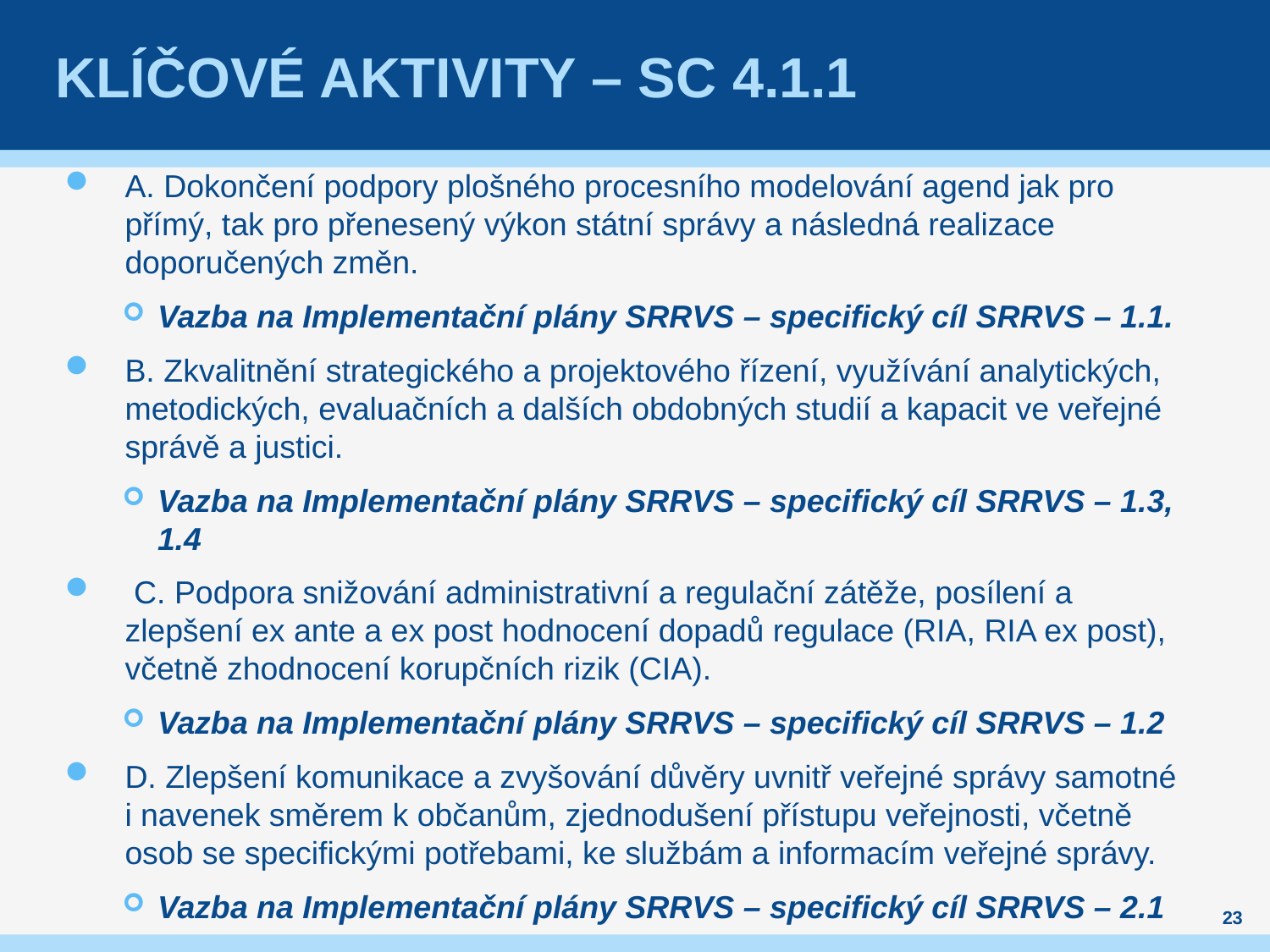

# Klíčové aktivity – SC 4.1.1
A. Dokončení podpory plošného procesního modelování agend jak pro přímý, tak pro přenesený výkon státní správy a následná realizace doporučených změn.
Vazba na Implementační plány SRRVS – specifický cíl SRRVS – 1.1.
B. Zkvalitnění strategického a projektového řízení, využívání analytických, metodických, evaluačních a dalších obdobných studií a kapacit ve veřejné správě a justici.
Vazba na Implementační plány SRRVS – specifický cíl SRRVS – 1.3, 1.4
 C. Podpora snižování administrativní a regulační zátěže, posílení a zlepšení ex ante a ex post hodnocení dopadů regulace (RIA, RIA ex post), včetně zhodnocení korupčních rizik (CIA).
Vazba na Implementační plány SRRVS – specifický cíl SRRVS – 1.2
D. Zlepšení komunikace a zvyšování důvěry uvnitř veřejné správy samotné i navenek směrem k občanům, zjednodušení přístupu veřejnosti, včetně osob se specifickými potřebami, ke službám a informacím veřejné správy.
Vazba na Implementační plány SRRVS – specifický cíl SRRVS – 2.1

23